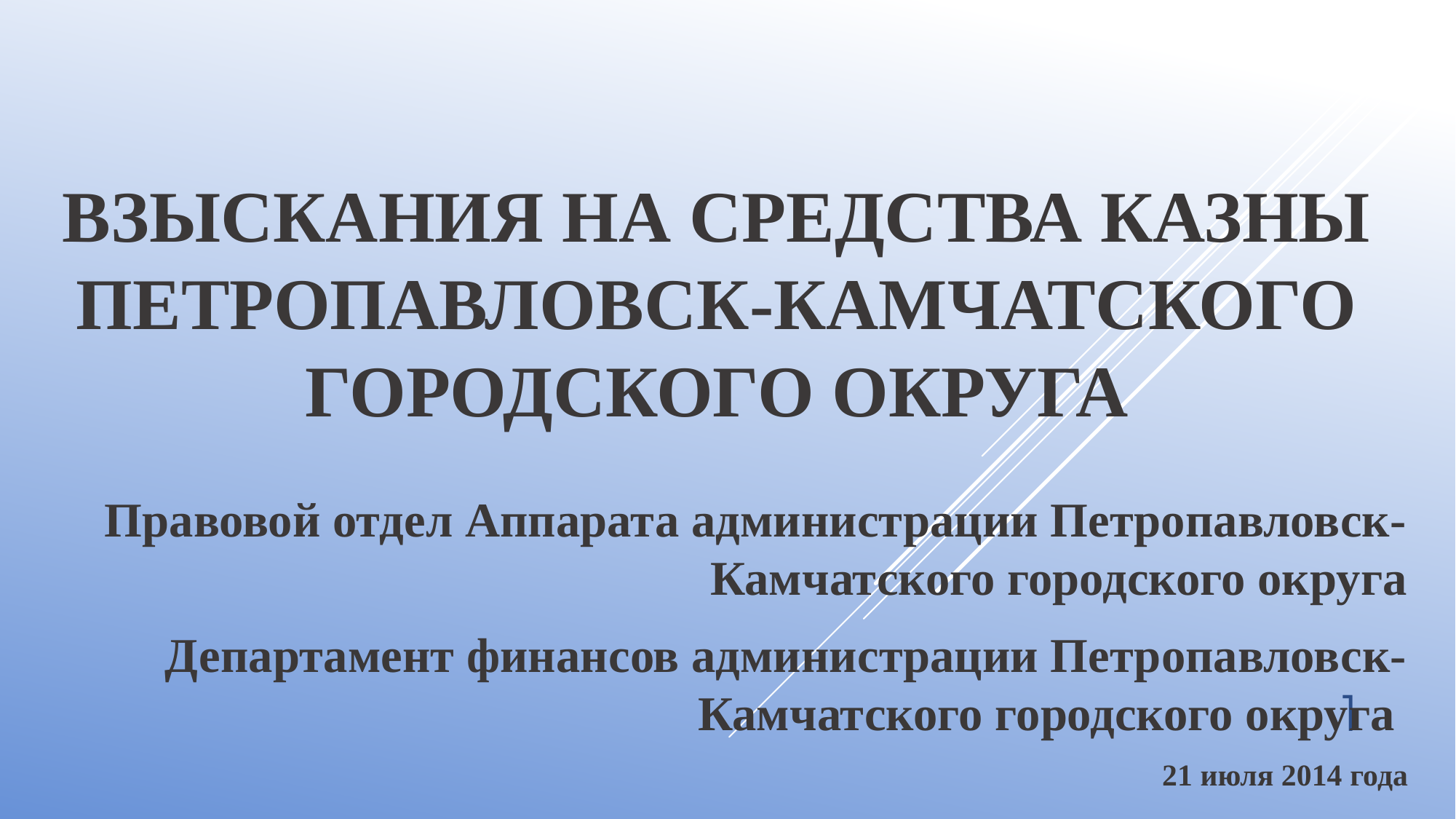

# ВЗЫСКАНИЯ НА СРЕДСТВА КАЗНЫ Петропавловск-Камчатского городского округа
Правовой отдел Аппарата администрации Петропавловск-Камчатского городского округа
Департамент финансов администрации Петропавловск-Камчатского городского округа
21 июля 2014 года
1